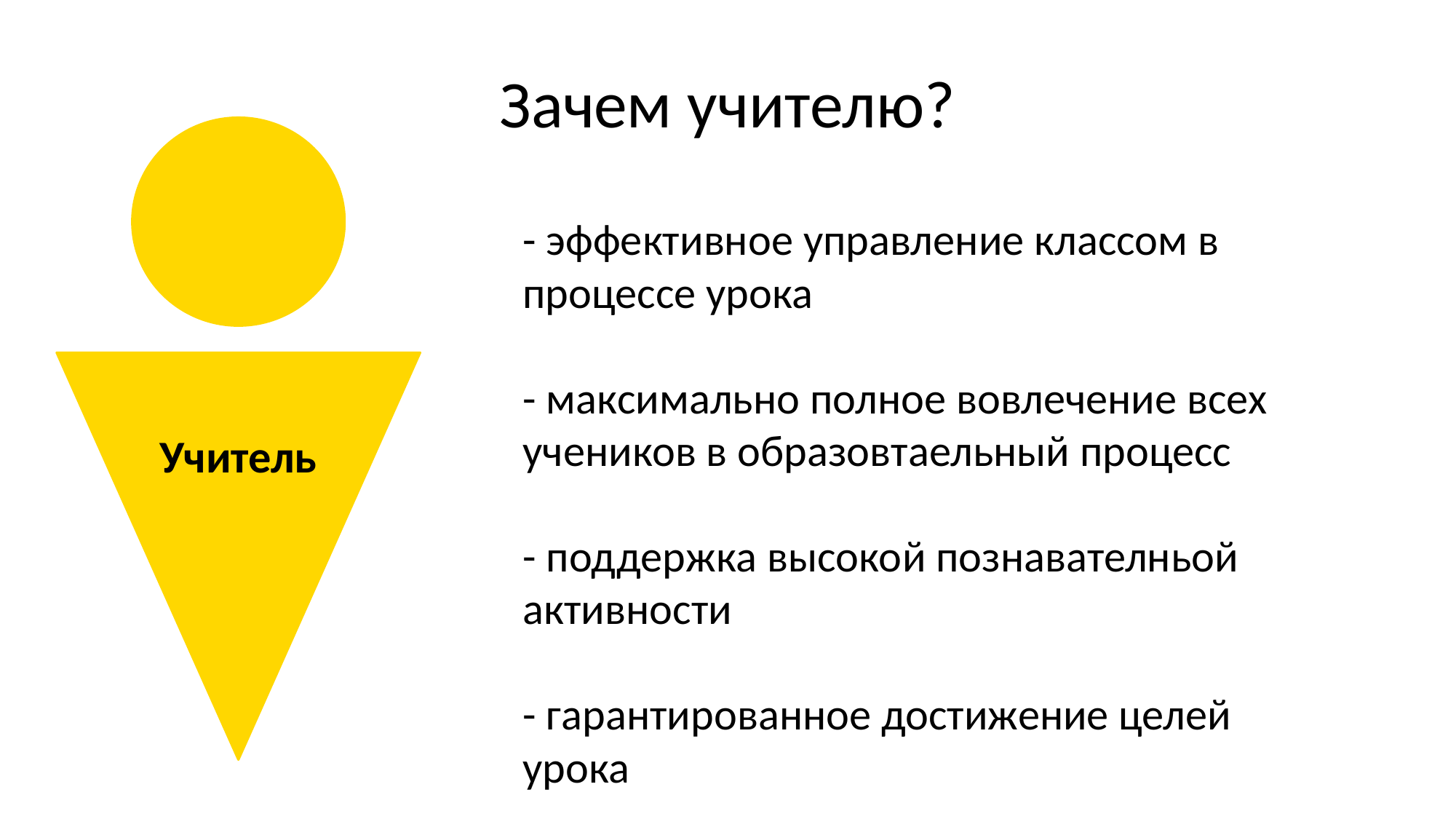

# Зачем учителю?

- эффективное управление классом в процессе урока

- максимально полное вовлечение всех учеников в образовтаельный процесс

- поддержка высокой познавателньой активности

- гарантированное достижение целей урока

Учитель